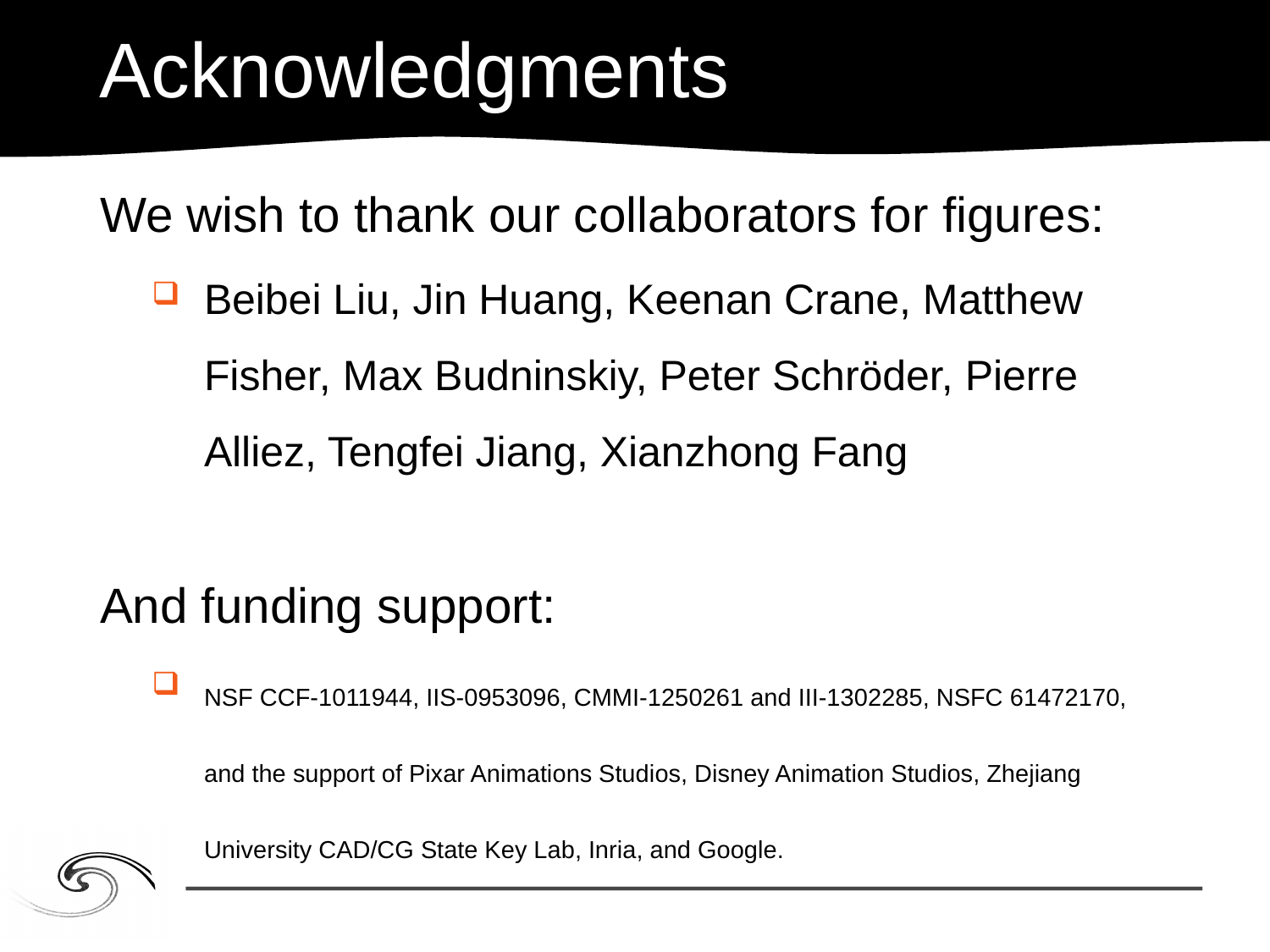

# Acknowledgments
We wish to thank our collaborators for figures:
Beibei Liu, Jin Huang, Keenan Crane, Matthew Fisher, Max Budninskiy, Peter Schröder, Pierre Alliez, Tengfei Jiang, Xianzhong Fang

And funding support:
NSF CCF-1011944, IIS-0953096, CMMI-1250261 and III-1302285, NSFC 61472170, and the support of Pixar Animations Studios, Disney Animation Studios, Zhejiang University CAD/CG State Key Lab, Inria, and Google.